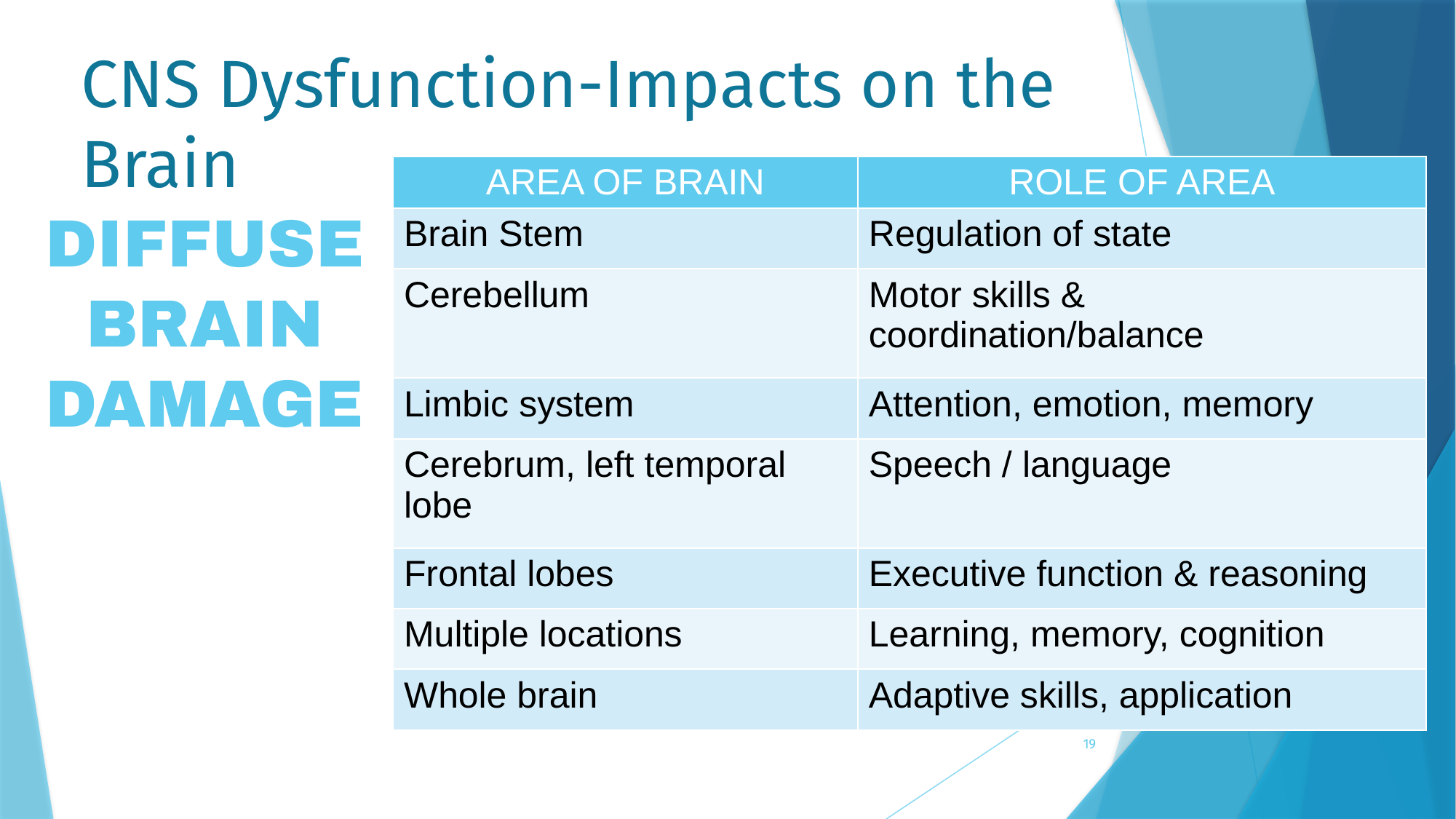

CNS Dysfunction-Impacts on the Brain
| AREA OF BRAIN | ROLE OF AREA |
| --- | --- |
| Brain Stem | Regulation of state |
| Cerebellum | Motor skills & coordination/balance |
| Limbic system | Attention, emotion, memory |
| Cerebrum, left temporal lobe | Speech / language |
| Frontal lobes | Executive function & reasoning |
| Multiple locations | Learning, memory, cognition |
| Whole brain | Adaptive skills, application |
DIFFUSE
BRAIN DAMAGE
19